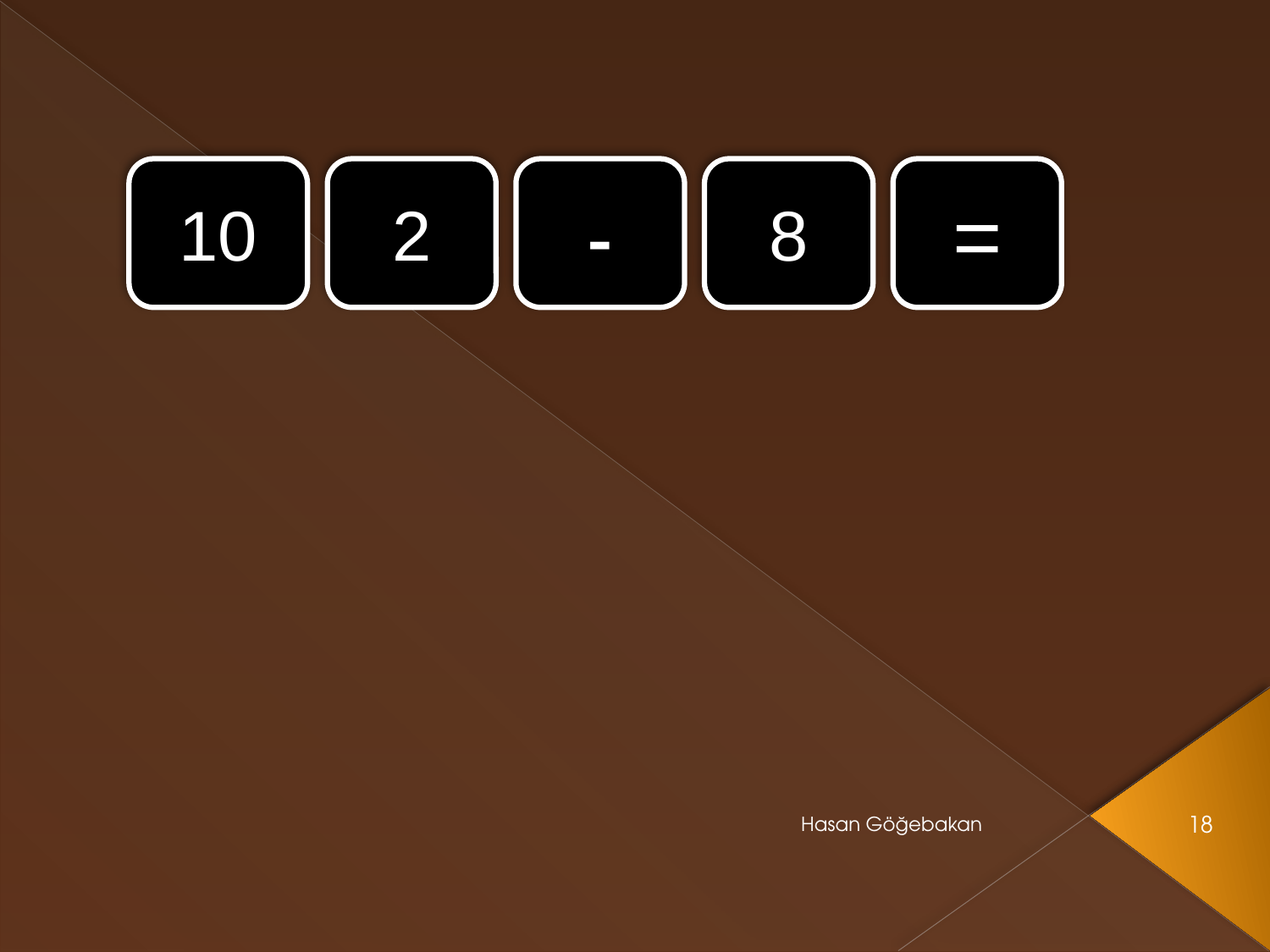

#
10
2
-
8
=

Hasan Göğebakan
18